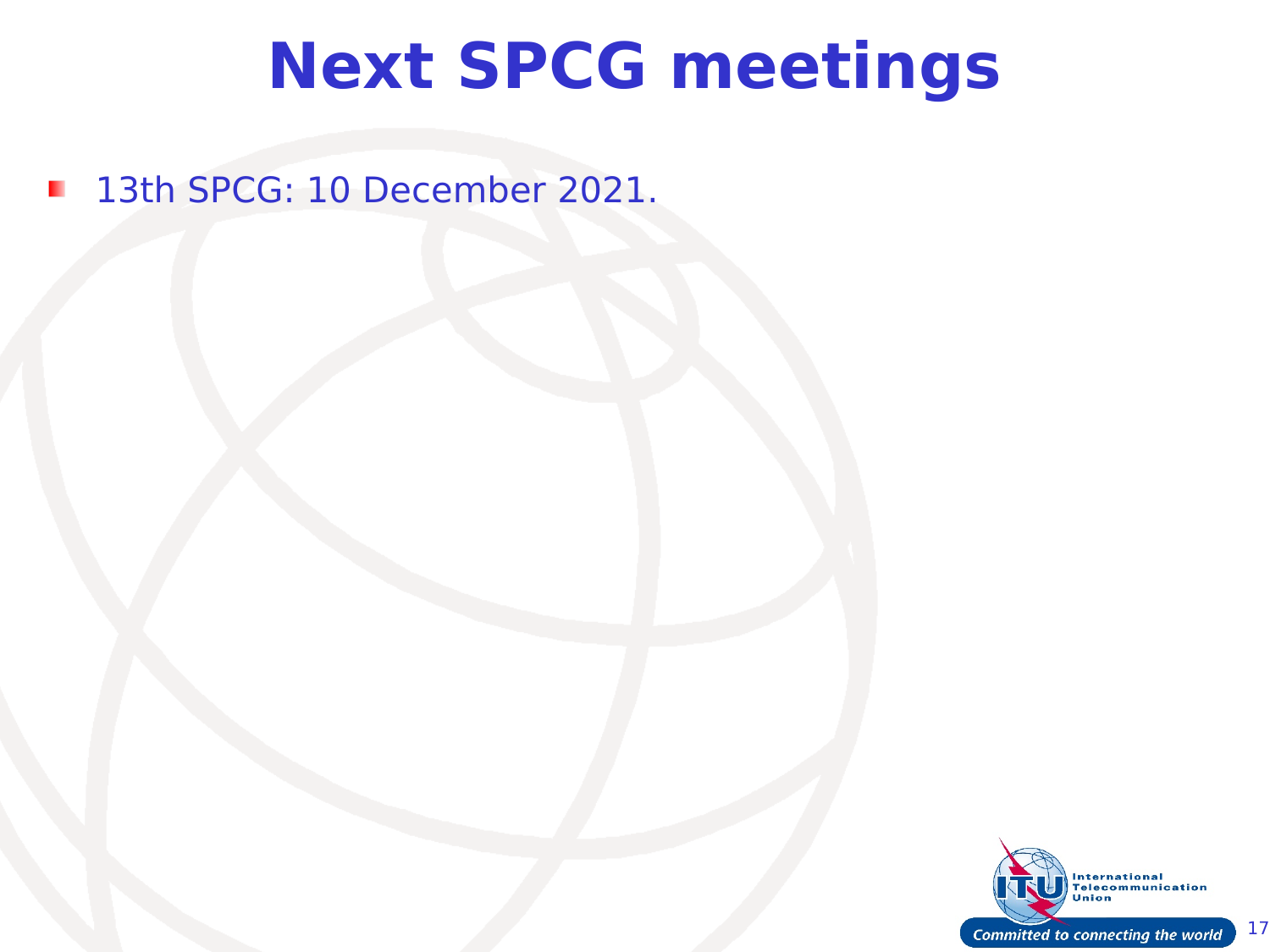

# Next SPCG meetings
13th SPCG: 10 December 2021.
17